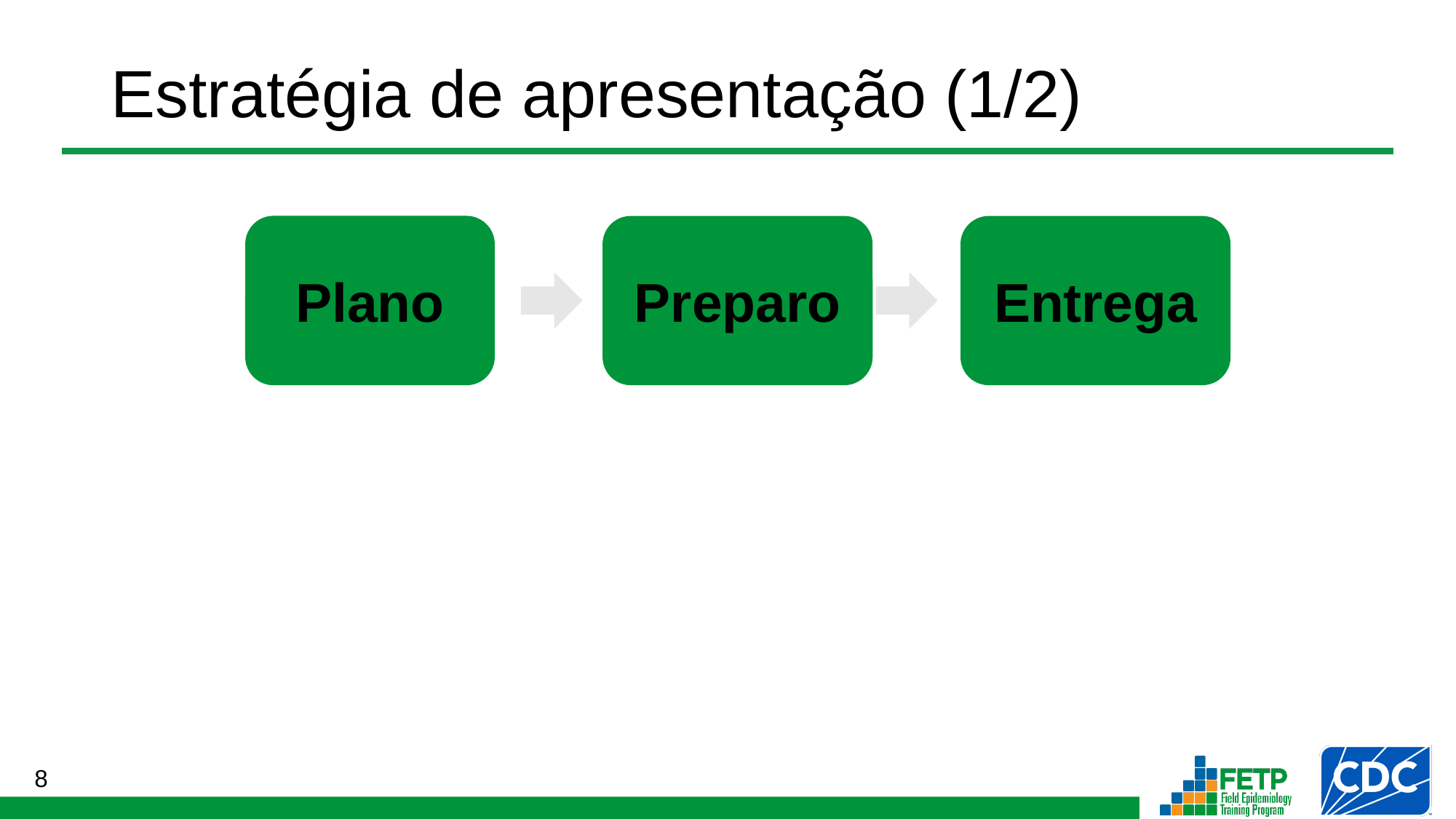

# Estratégia de apresentação (1/2)
Plano
Preparo
Entrega